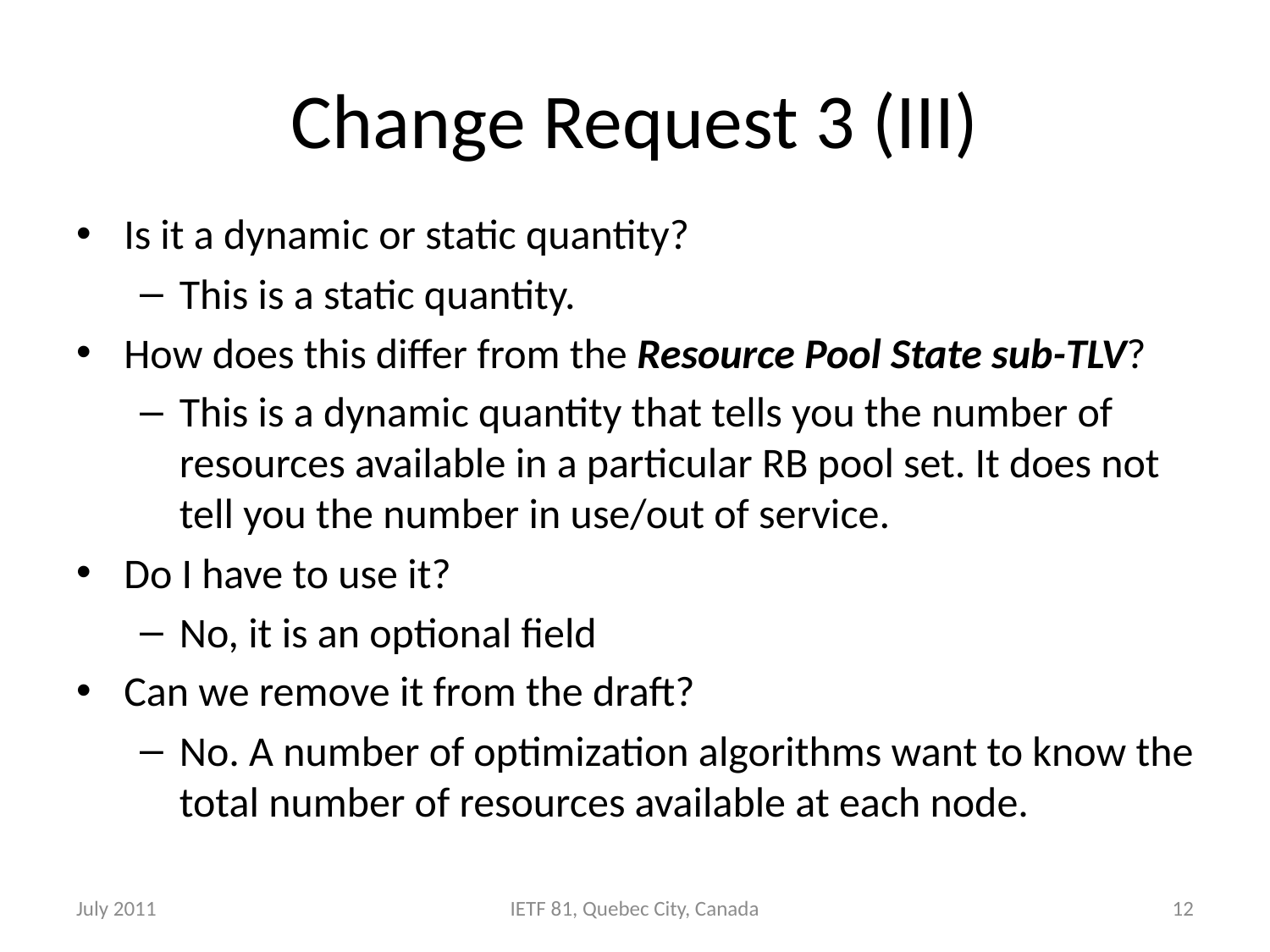

# Change Request 3 (III)
Is it a dynamic or static quantity?
This is a static quantity.
How does this differ from the Resource Pool State sub-TLV?
This is a dynamic quantity that tells you the number of resources available in a particular RB pool set. It does not tell you the number in use/out of service.
Do I have to use it?
No, it is an optional field
Can we remove it from the draft?
No. A number of optimization algorithms want to know the total number of resources available at each node.
July 2011
IETF 81, Quebec City, Canada
12